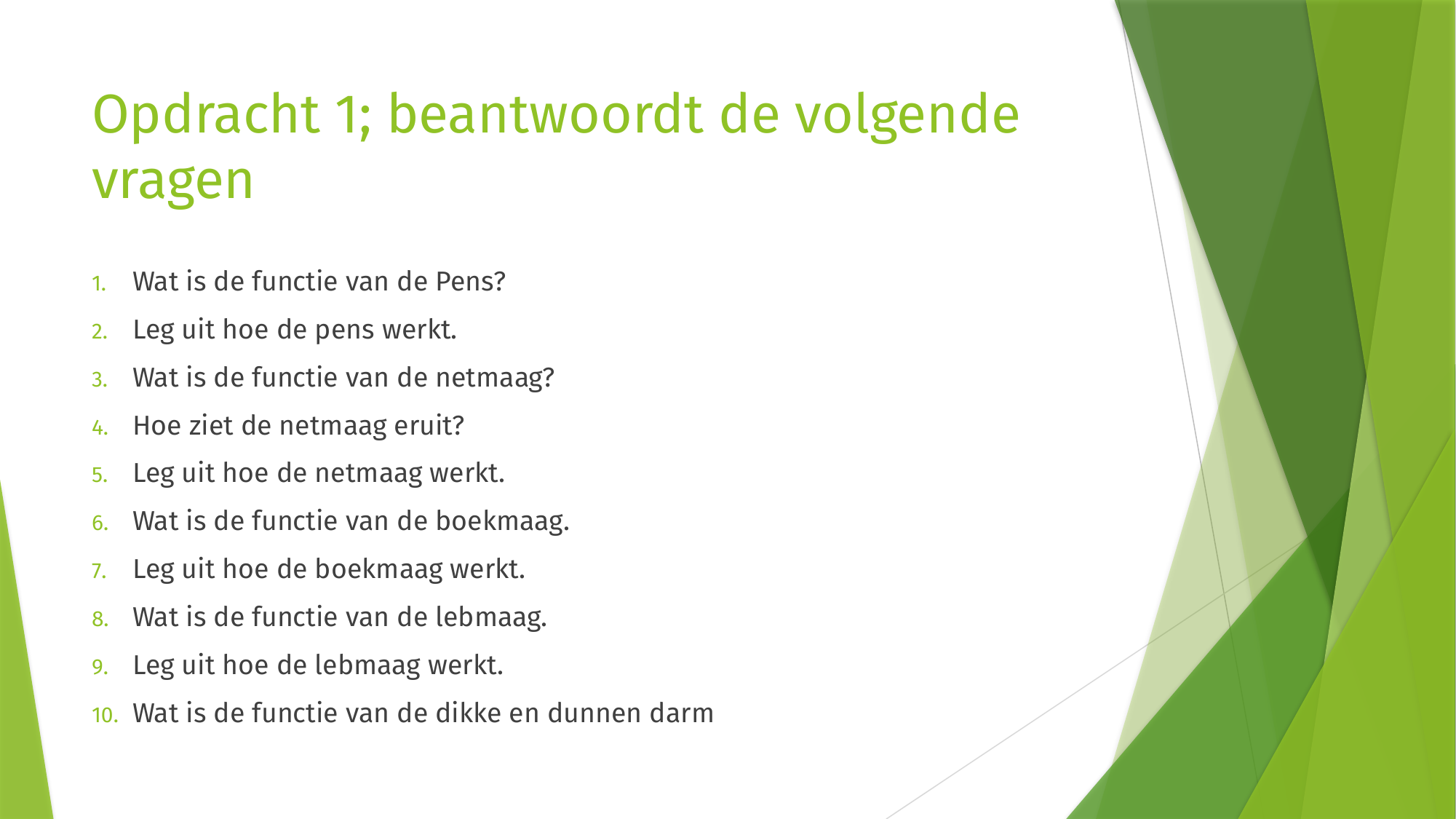

# Opdracht 1; beantwoordt de volgende vragen
Wat is de functie van de Pens?
Leg uit hoe de pens werkt.
Wat is de functie van de netmaag?
Hoe ziet de netmaag eruit?
Leg uit hoe de netmaag werkt.
Wat is de functie van de boekmaag.
Leg uit hoe de boekmaag werkt.
Wat is de functie van de lebmaag.
Leg uit hoe de lebmaag werkt.
Wat is de functie van de dikke en dunnen darm